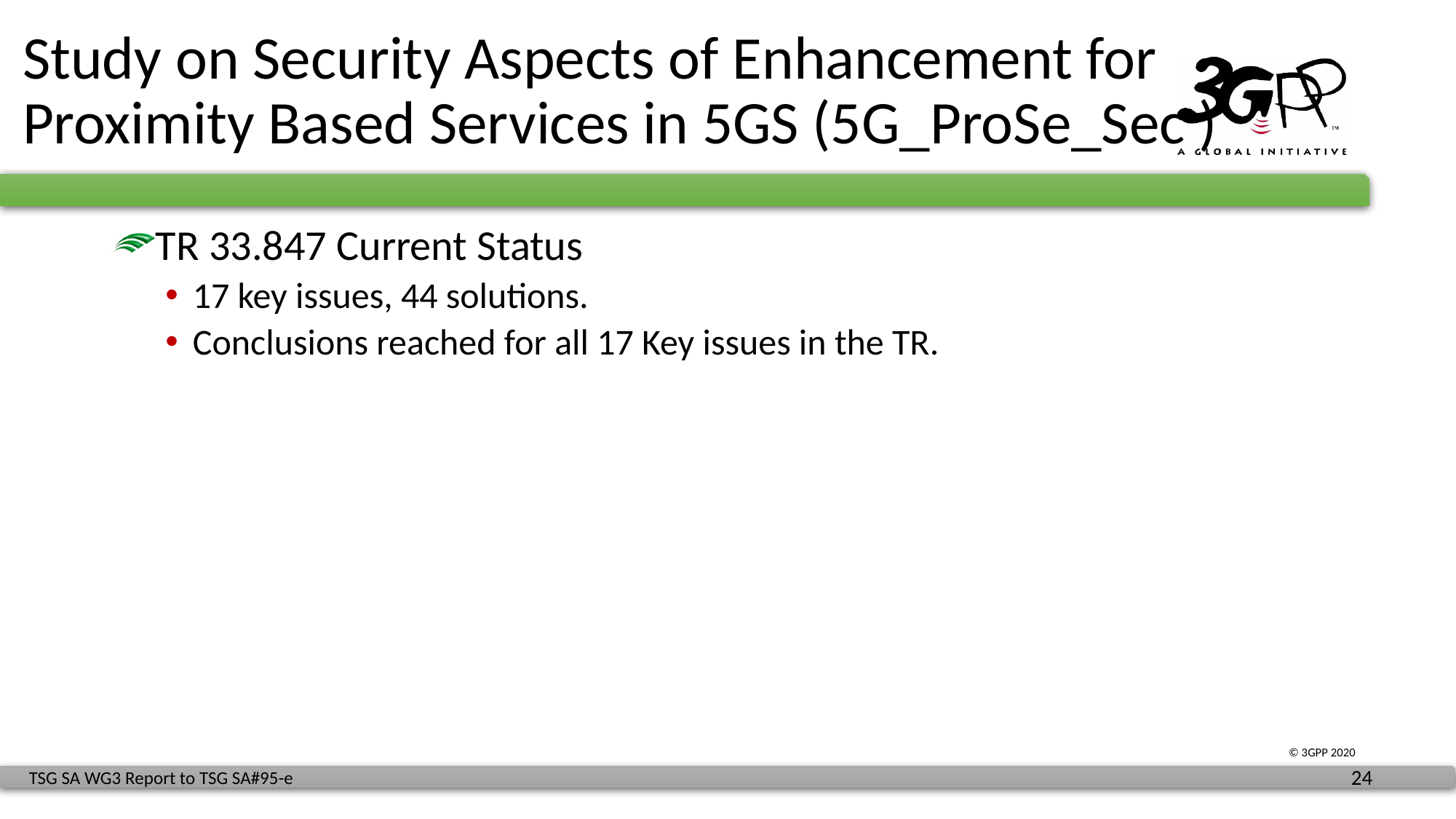

# Study on Security Aspects of Enhancement for Proximity Based Services in 5GS (5G_ProSe_Sec )
TR 33.847 Current Status
17 key issues, 44 solutions.
Conclusions reached for all 17 Key issues in the TR.